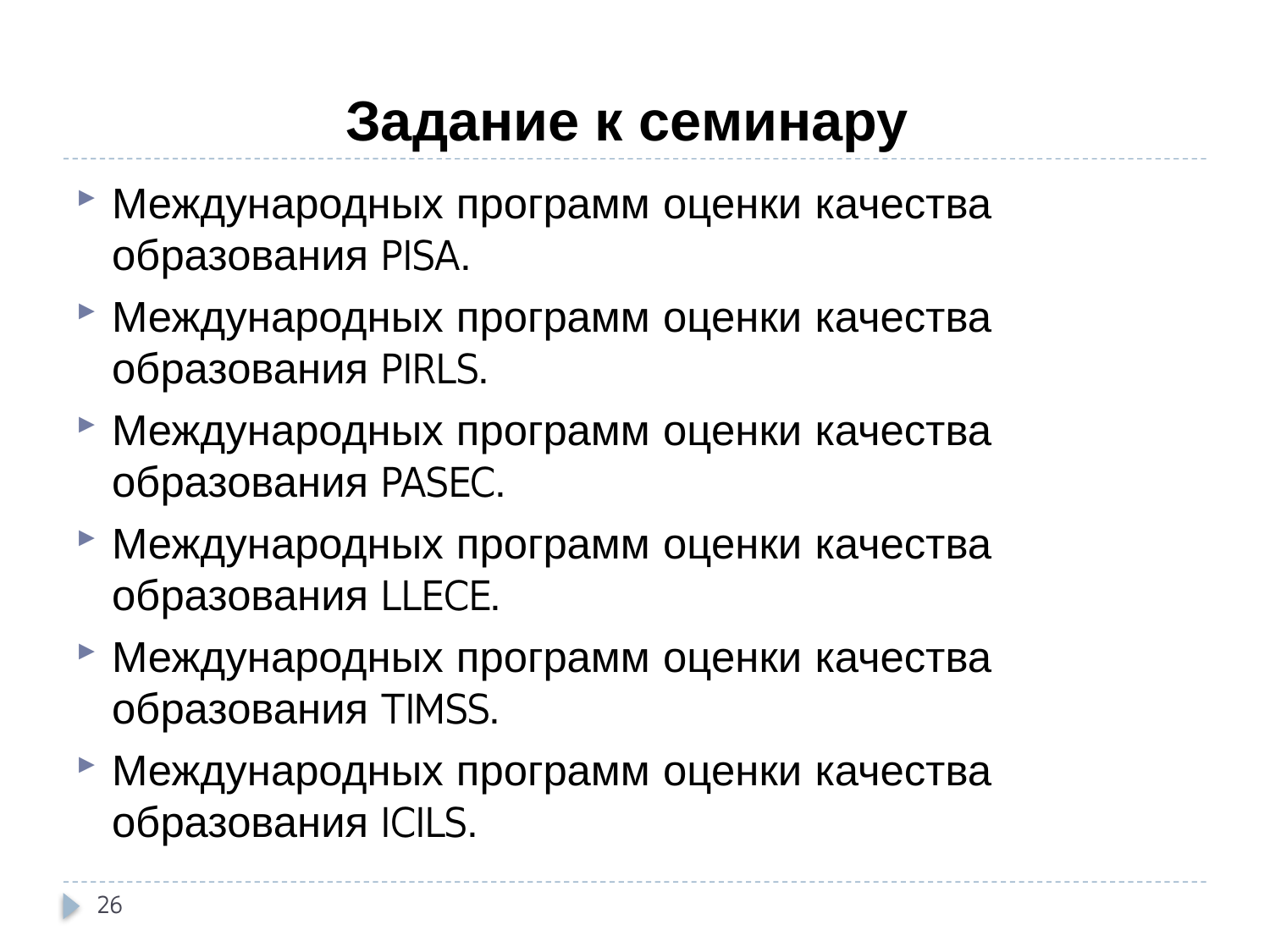

# Задание к семинару
Международных программ оценки качества образования PISA.
Международных программ оценки качества образования PIRLS.
Международных программ оценки качества образования PASEC.
Международных программ оценки качества образования LLECE.
Международных программ оценки качества образования TIMSS.
Международных программ оценки качества образования ICILS.
26